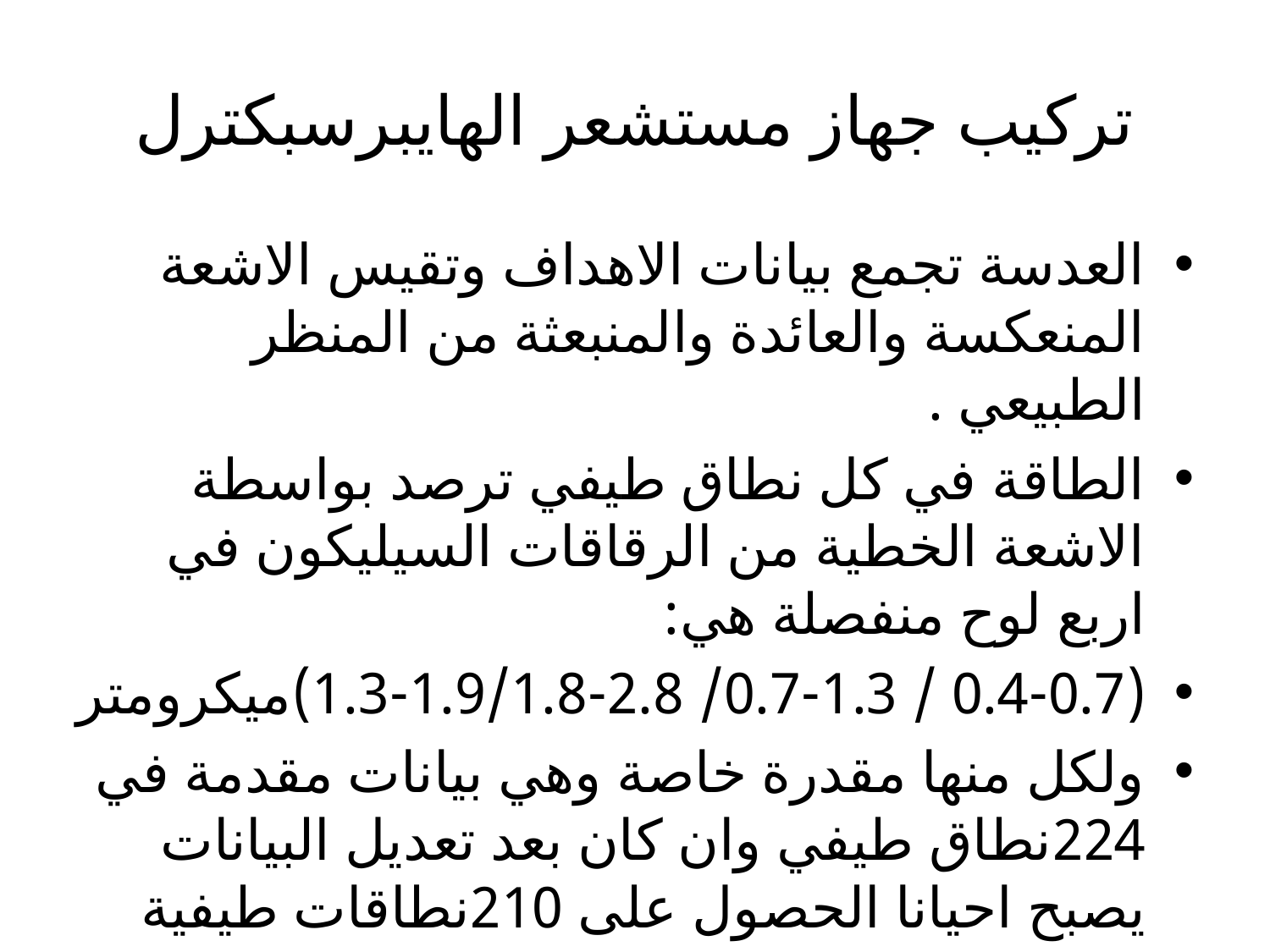

# تركيب جهاز مستشعر الهايبرسبكترل
العدسة تجمع بيانات الاهداف وتقيس الاشعة المنعكسة والعائدة والمنبعثة من المنظر الطبيعي .
الطاقة في كل نطاق طيفي ترصد بواسطة الاشعة الخطية من الرقاقات السيليكون في اربع لوح منفصلة هي:
(0.4-0.7 / 0.7-1.3/ 1.3-1.9/1.8-2.8)ميكرومتر
ولكل منها مقدرة خاصة وهي بيانات مقدمة في 224نطاق طيفي وان كان بعد تعديل البيانات يصبح احيانا الحصول على 210نطاقات طيفية للصورة.